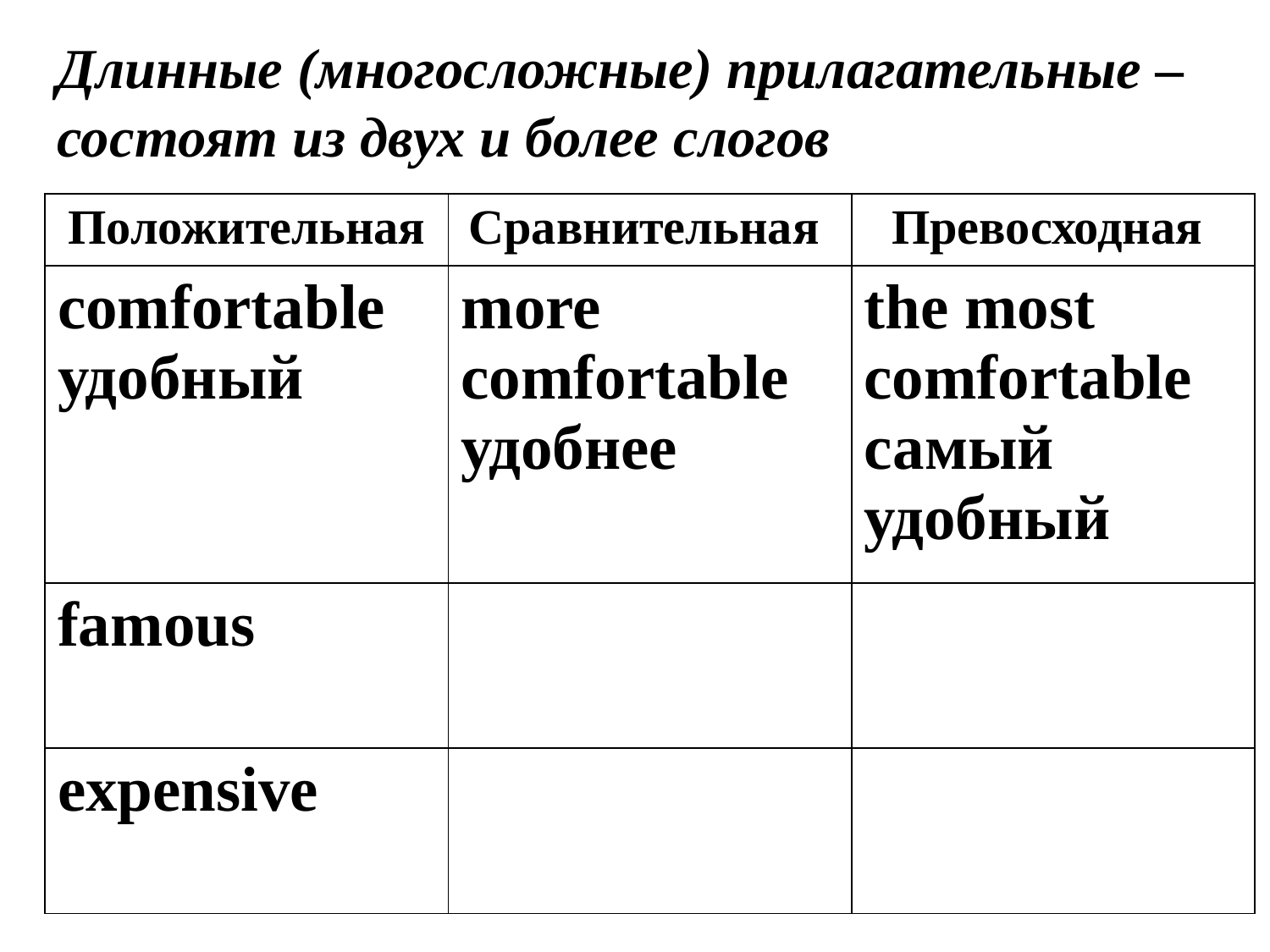

Длинные (многосложные) прилагательные – состоят из двух и более слогов
| Положительная | Сравнительная | Превосходная |
| --- | --- | --- |
| comfortable удобный | more comfortable удобнее | the most comfortable самый удобный |
| famous |  |  |
| expensive |  |  |